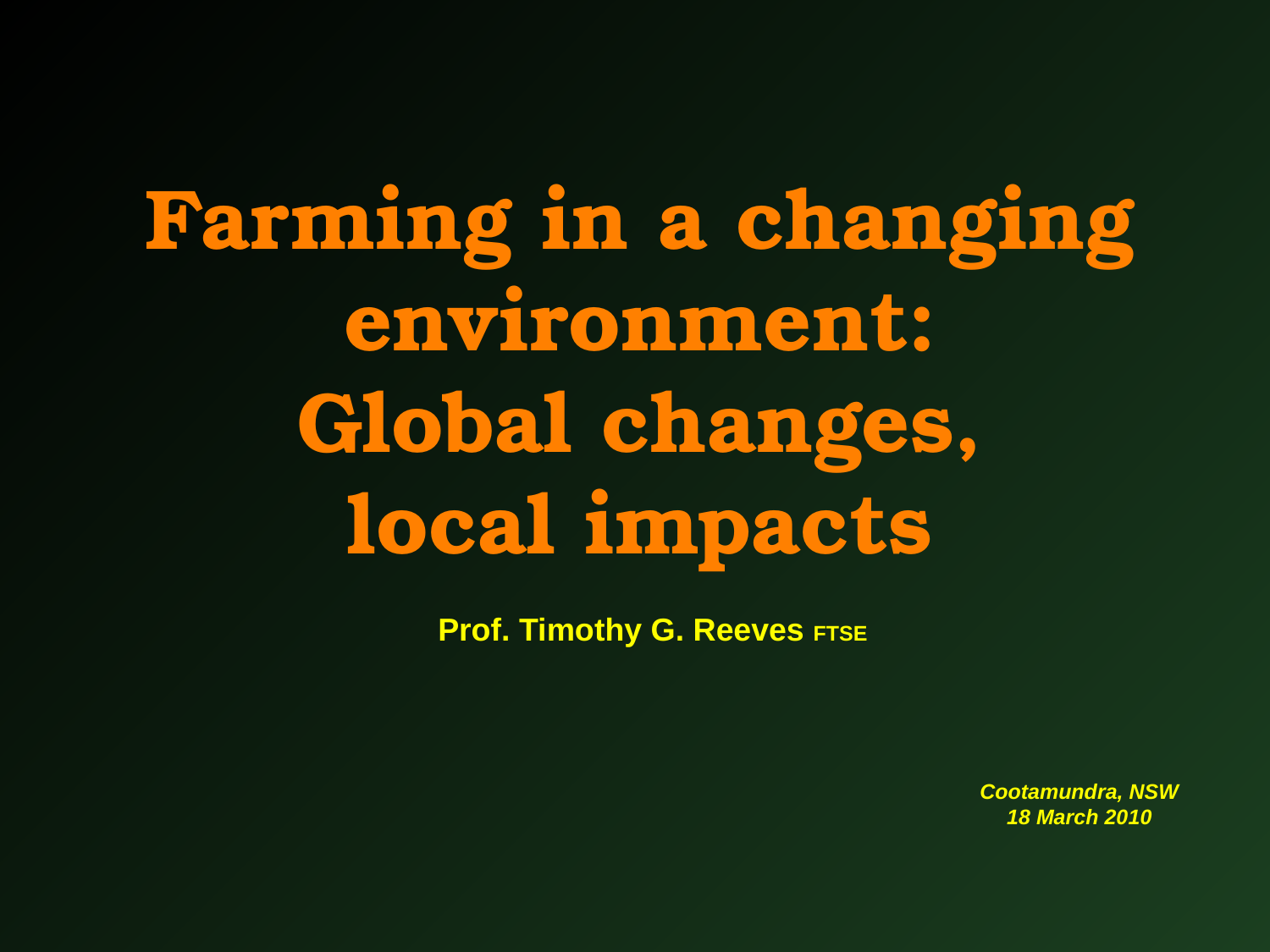

Farming in a changing environment:
Global changes,
local impacts

Prof. Timothy G. Reeves FTSE
Cootamundra, NSW
18 March 2010